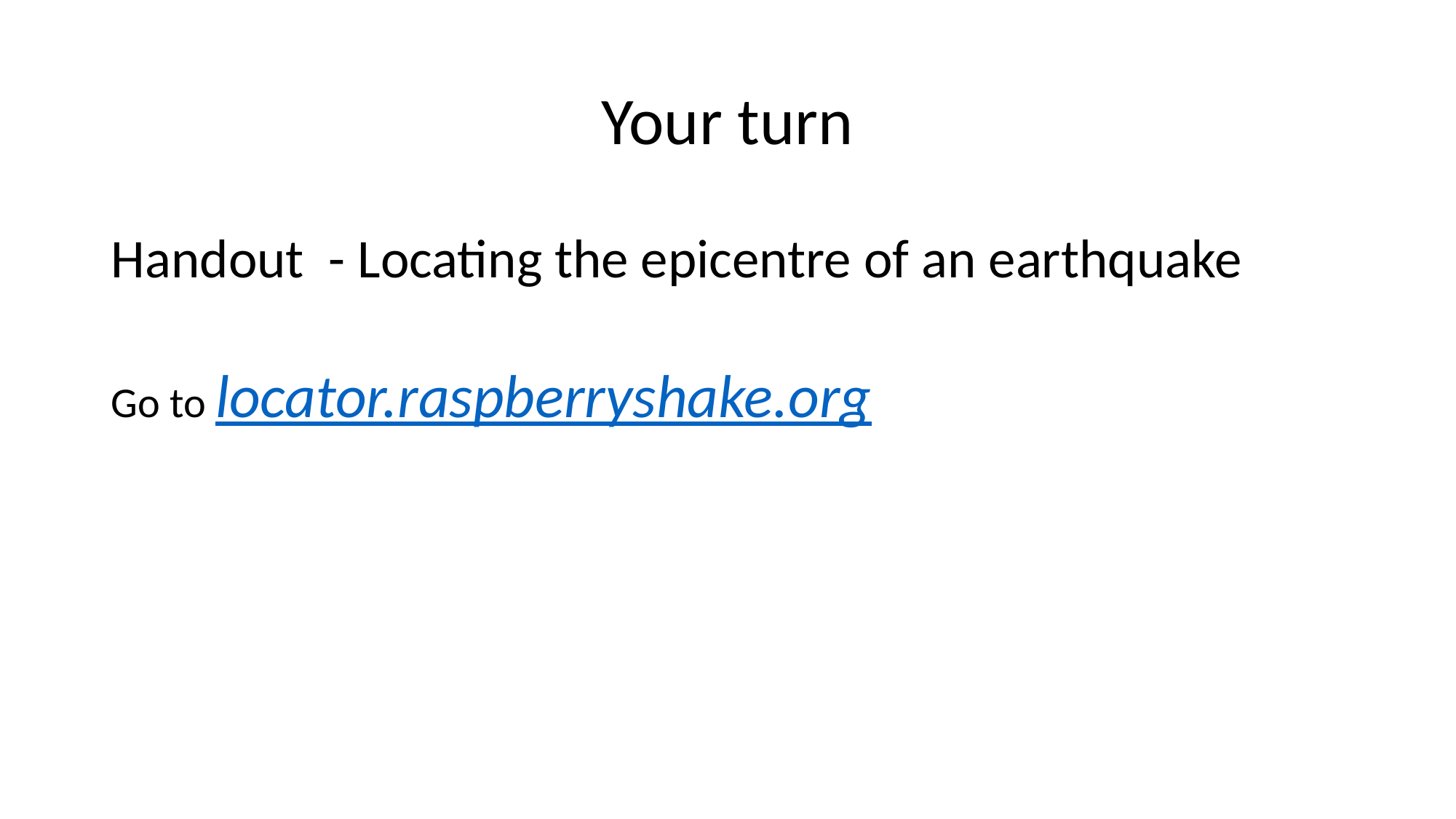

# Your turn
Handout  - Locating the epicentre of an earthquake

Go to locator.raspberryshake.org